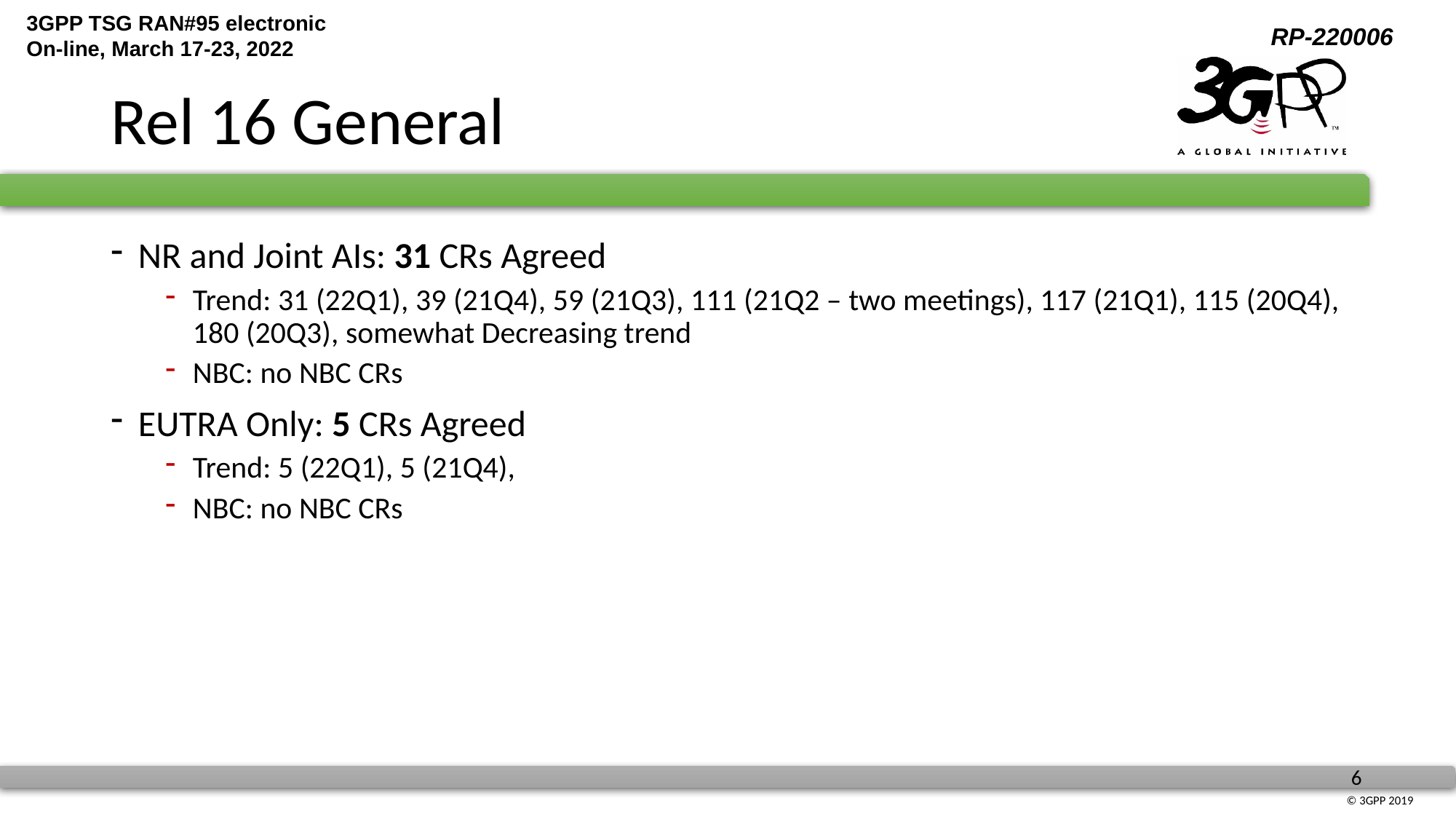

# Rel 16 General
NR and Joint AIs: 31 CRs Agreed
Trend: 31 (22Q1), 39 (21Q4), 59 (21Q3), 111 (21Q2 – two meetings), 117 (21Q1), 115 (20Q4), 180 (20Q3), somewhat Decreasing trend
NBC: no NBC CRs
EUTRA Only: 5 CRs Agreed
Trend: 5 (22Q1), 5 (21Q4),
NBC: no NBC CRs